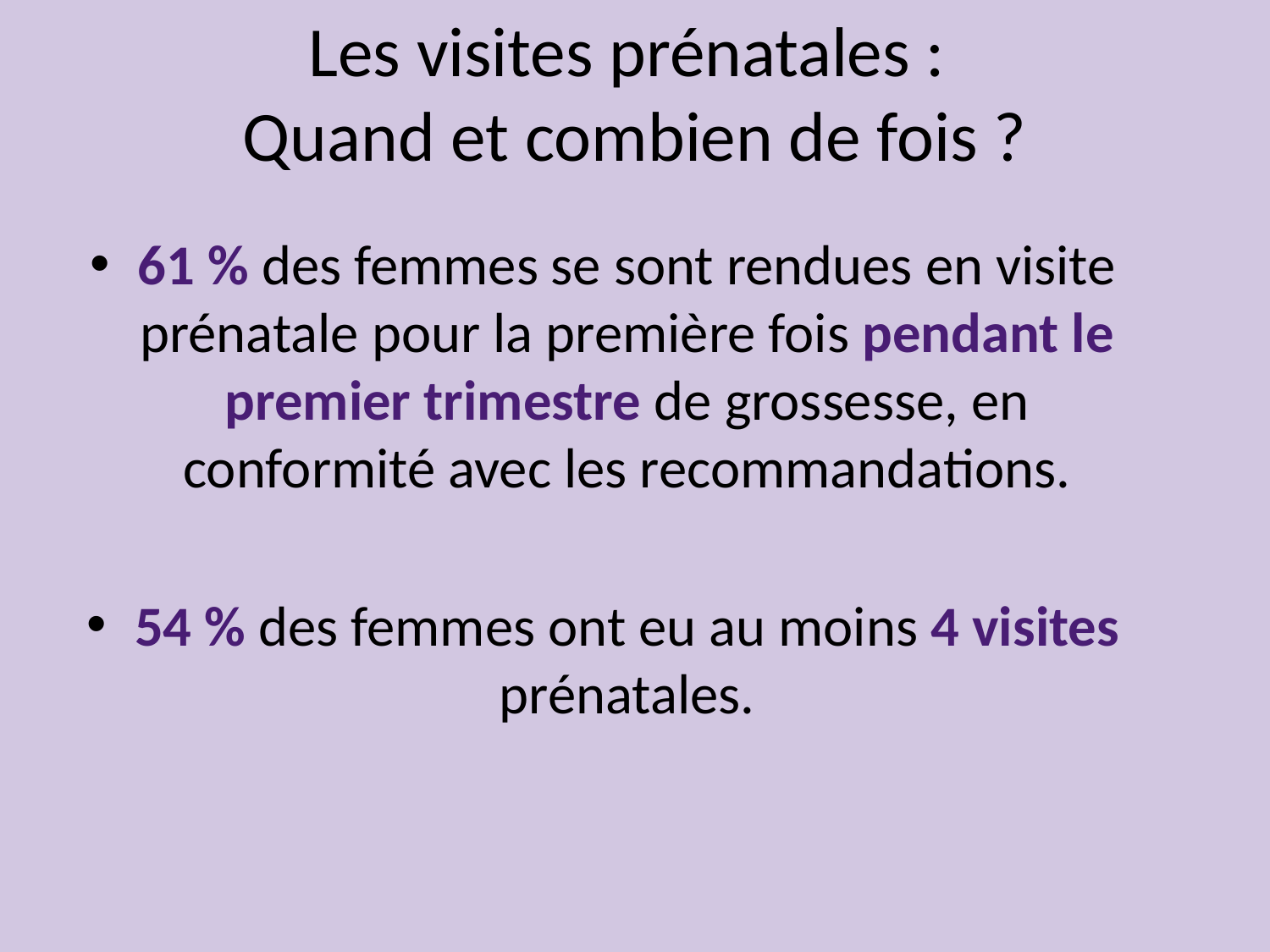

Les visites prénatales :
Quand et combien de fois ?
61 % des femmes se sont rendues en visite prénatale pour la première fois pendant le premier trimestre de grossesse, en conformité avec les recommandations.

54 % des femmes ont eu au moins 4 visites prénatales.